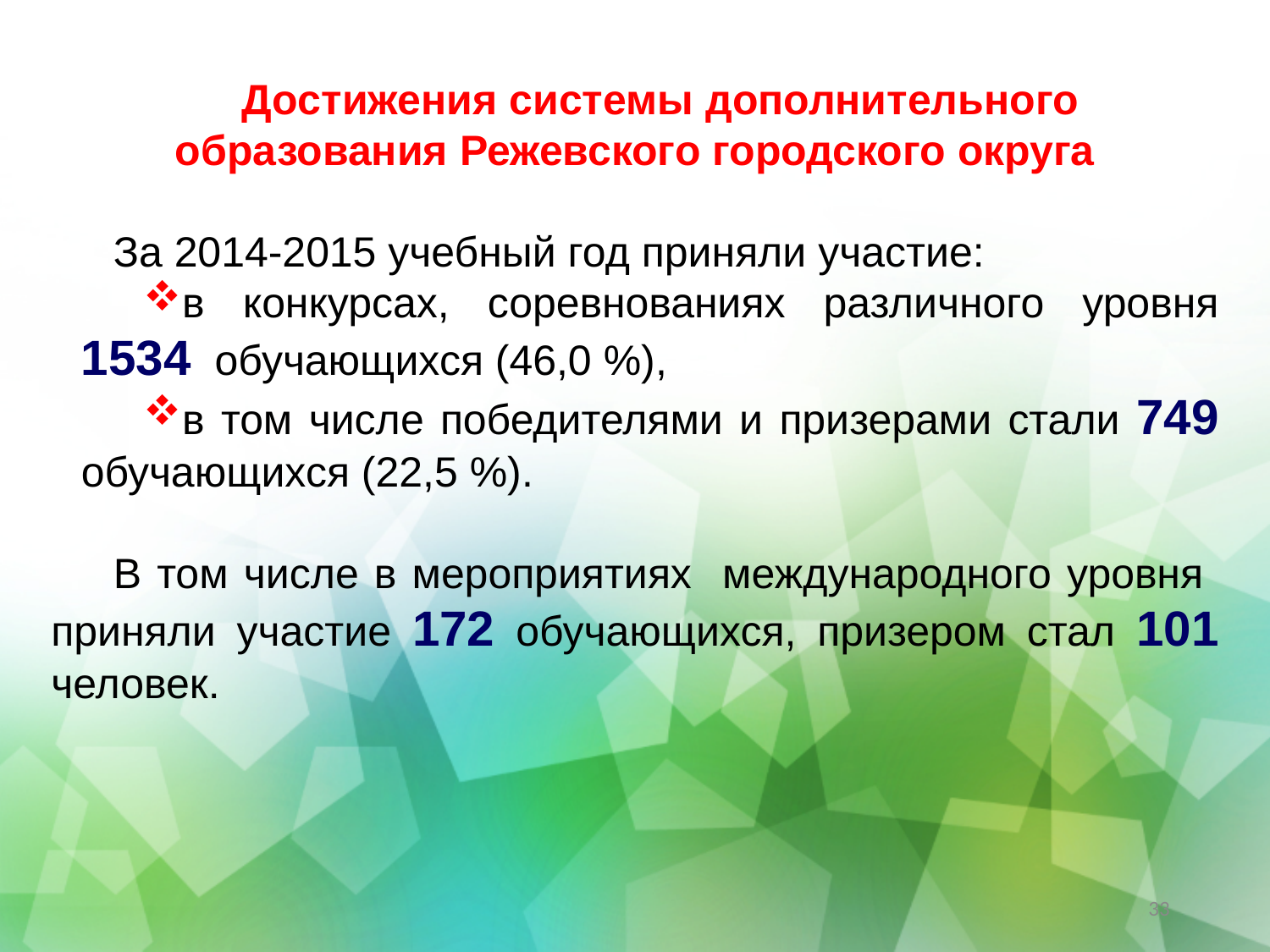

Достижения системы дополнительного  образования Режевского городского округа

За 2014-2015 учебный год приняли участие:
в конкурсах, соревнованиях различного уровня 1534  обучающихся (46,0 %),
в том числе победителями и призерами стали 749 обучающихся (22,5 %).

В том числе в мероприятиях  международного уровня  приняли участие 172 обучающихся, призером стал 101 человек.
33